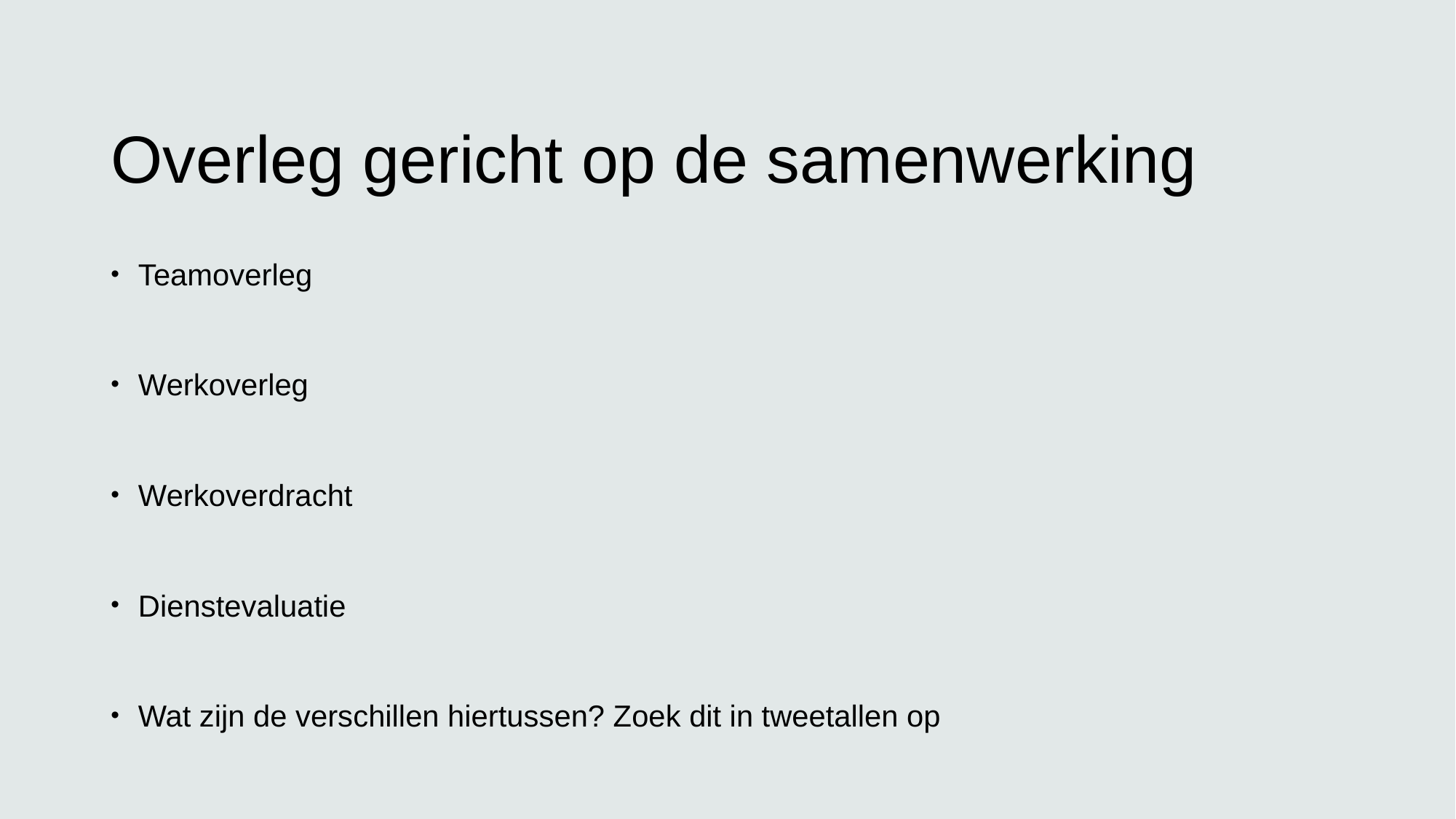

# Overleg gericht op de samenwerking
Teamoverleg

Werkoverleg

Werkoverdracht

Dienstevaluatie

Wat zijn de verschillen hiertussen? Zoek dit in tweetallen op